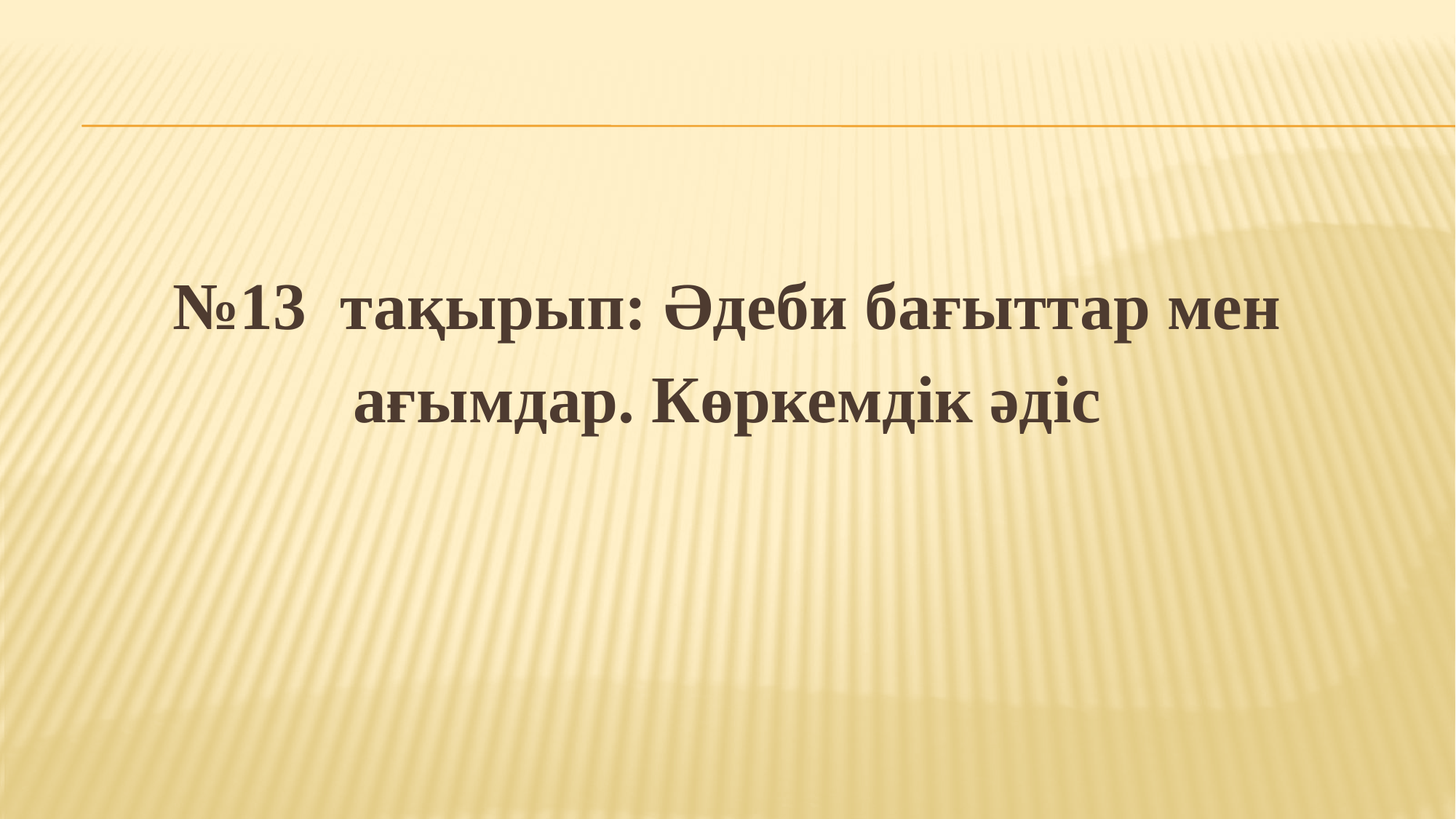

№13  тақырып: Әдеби бағыттар мен
ағымдар. Көркемдік әдіс